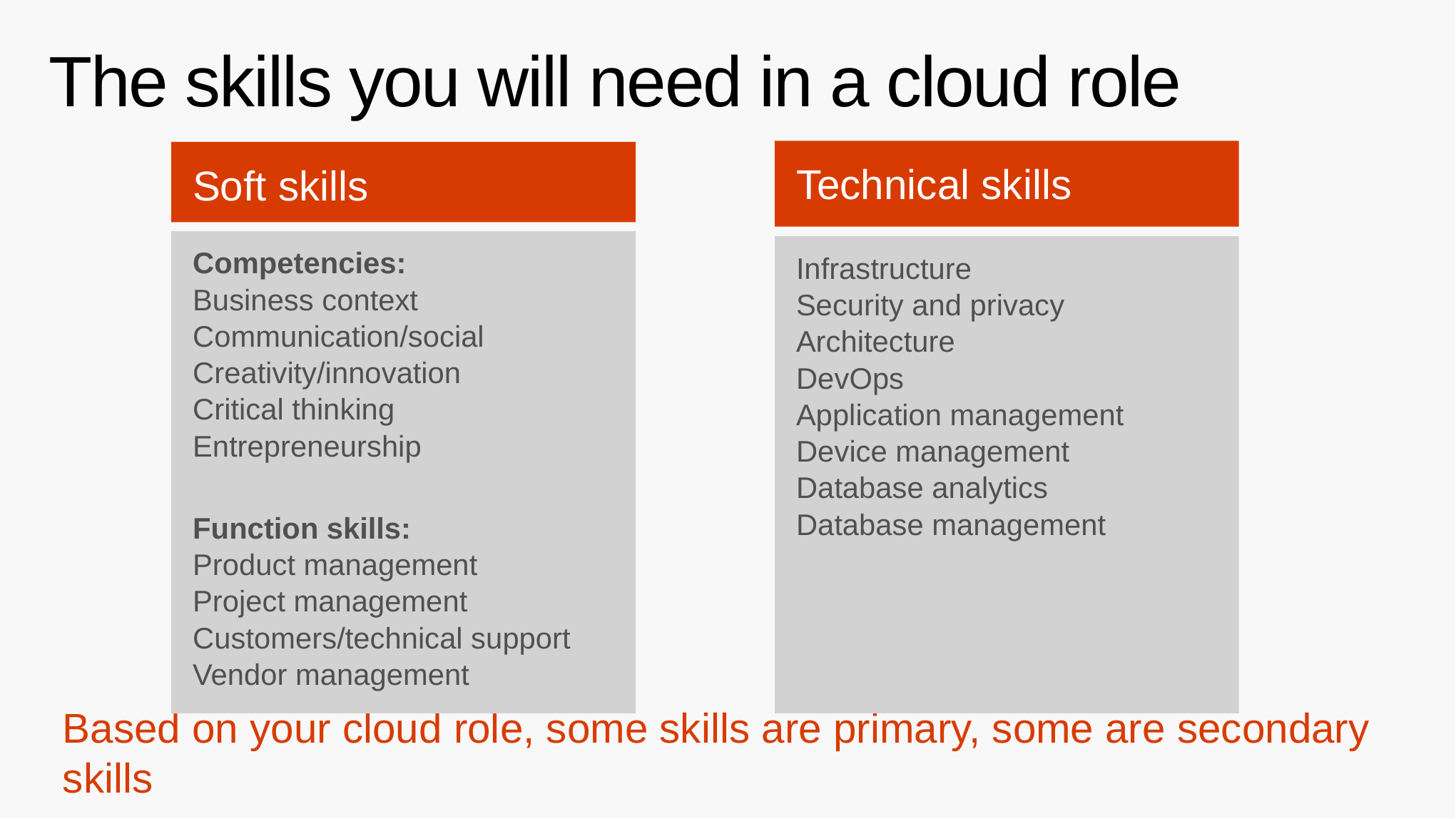

# The skills you will need in a cloud role
Technical skills
Infrastructure
Security and privacy
Architecture
DevOps
Application management
Device management
Database analytics
Database management
Soft skills
Competencies:
Business context
Communication/social
Creativity/innovation
Critical thinking
Entrepreneurship

Function skills:
Product management
Project management
Customers/technical support
Vendor management
Based on your cloud role, some skills are primary, some are secondary skills